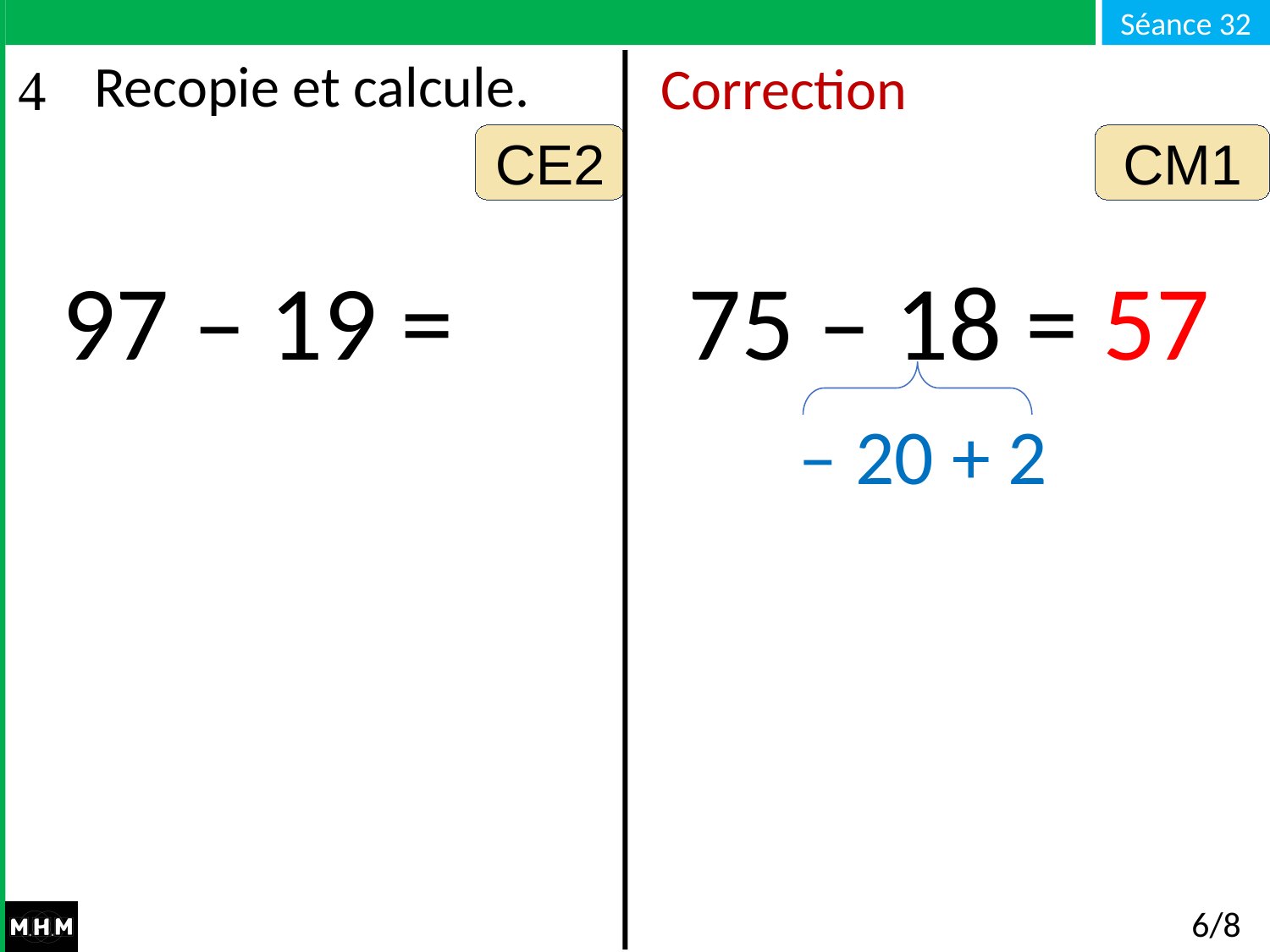

# Recopie et calcule.
Correction
CE2
CM1
97 – 19 =
75 – 18 = 57

– 20 + 2
6/8